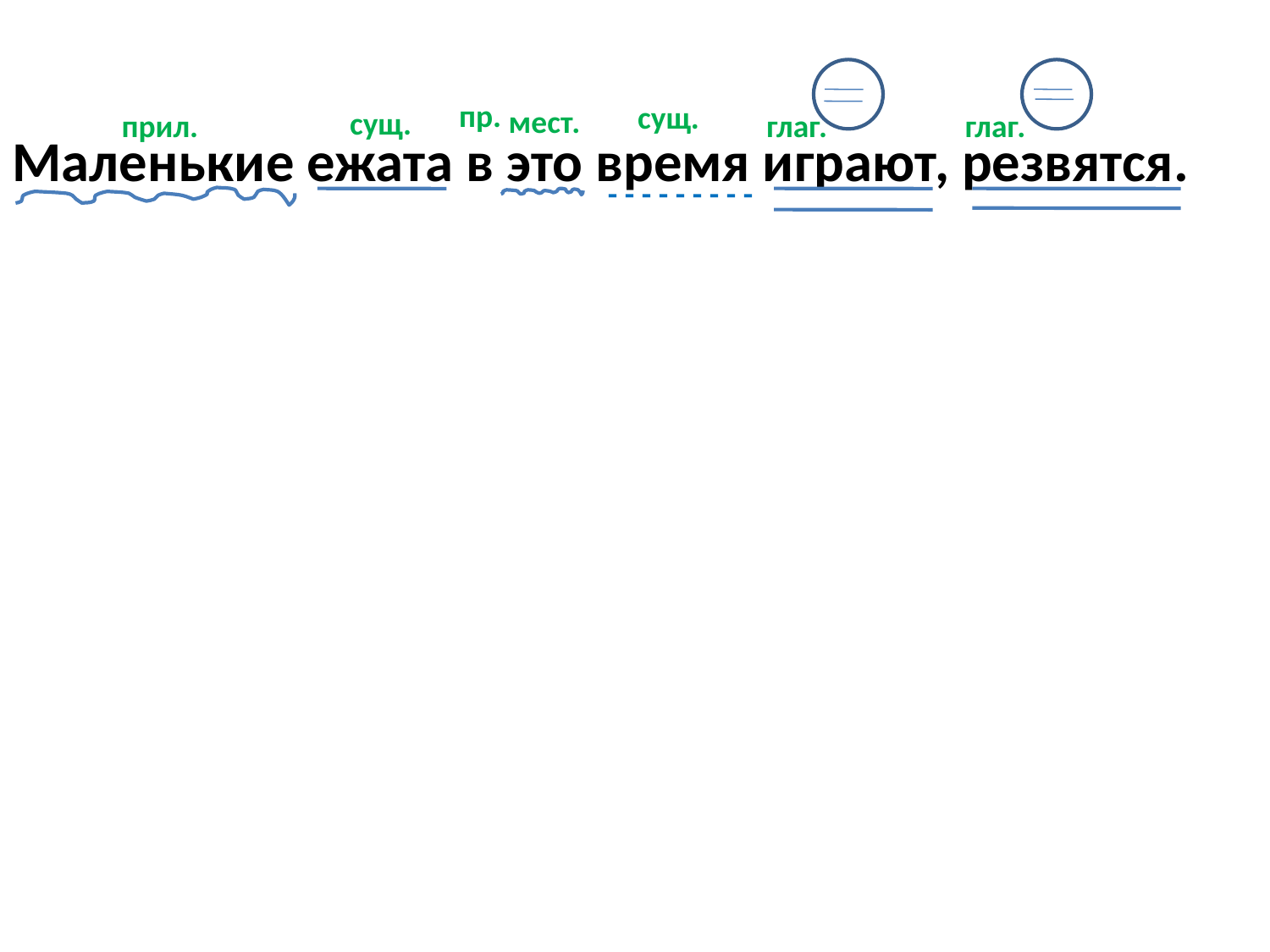

пр.
сущ.
мест.
сущ.
прил.
глаг.
глаг.
Маленькие ежата в это время играют, резвятся.
- - - - - - - - -